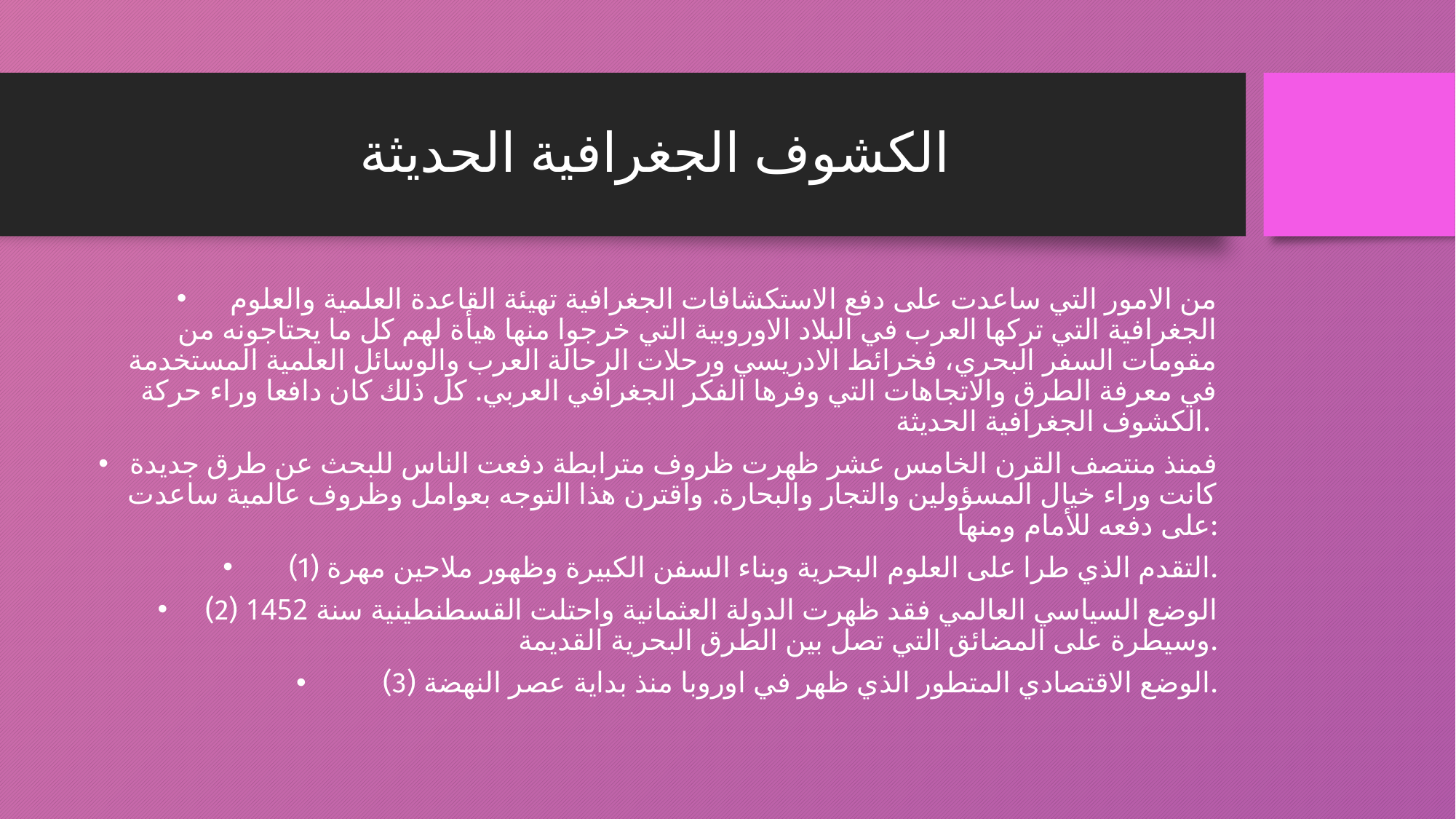

# الكشوف الجغرافية الحديثة
من الامور التي ساعدت على دفع الاستكشافات الجغرافية تهيئة القاعدة العلمية والعلوم الجغرافية التي تركها العرب في البلاد الاوروبية التي خرجوا منها هيأة لهم كل ما يحتاجونه من مقومات السفر البحري، فخرائط الادريسي ورحلات الرحالة العرب والوسائل العلمية المستخدمة في معرفة الطرق والاتجاهات التي وفرها الفكر الجغرافي العربي. كل ذلك كان دافعا وراء حركة الكشوف الجغرافية الحديثة.
فمنذ منتصف القرن الخامس عشر ظهرت ظروف مترابطة دفعت الناس للبحث عن طرق جديدة كانت وراء خيال المسؤولين والتجار والبحارة. واقترن هذا التوجه بعوامل وظروف عالمية ساعدت على دفعه للأمام ومنها:
(1) التقدم الذي طرا على العلوم البحرية وبناء السفن الكبيرة وظهور ملاحين مهرة.
(2) الوضع السياسي العالمي فقد ظهرت الدولة العثمانية واحتلت القسطنطينية سنة 1452 وسيطرة على المضائق التي تصل بين الطرق البحرية القديمة.
(3) الوضع الاقتصادي المتطور الذي ظهر في اوروبا منذ بداية عصر النهضة.